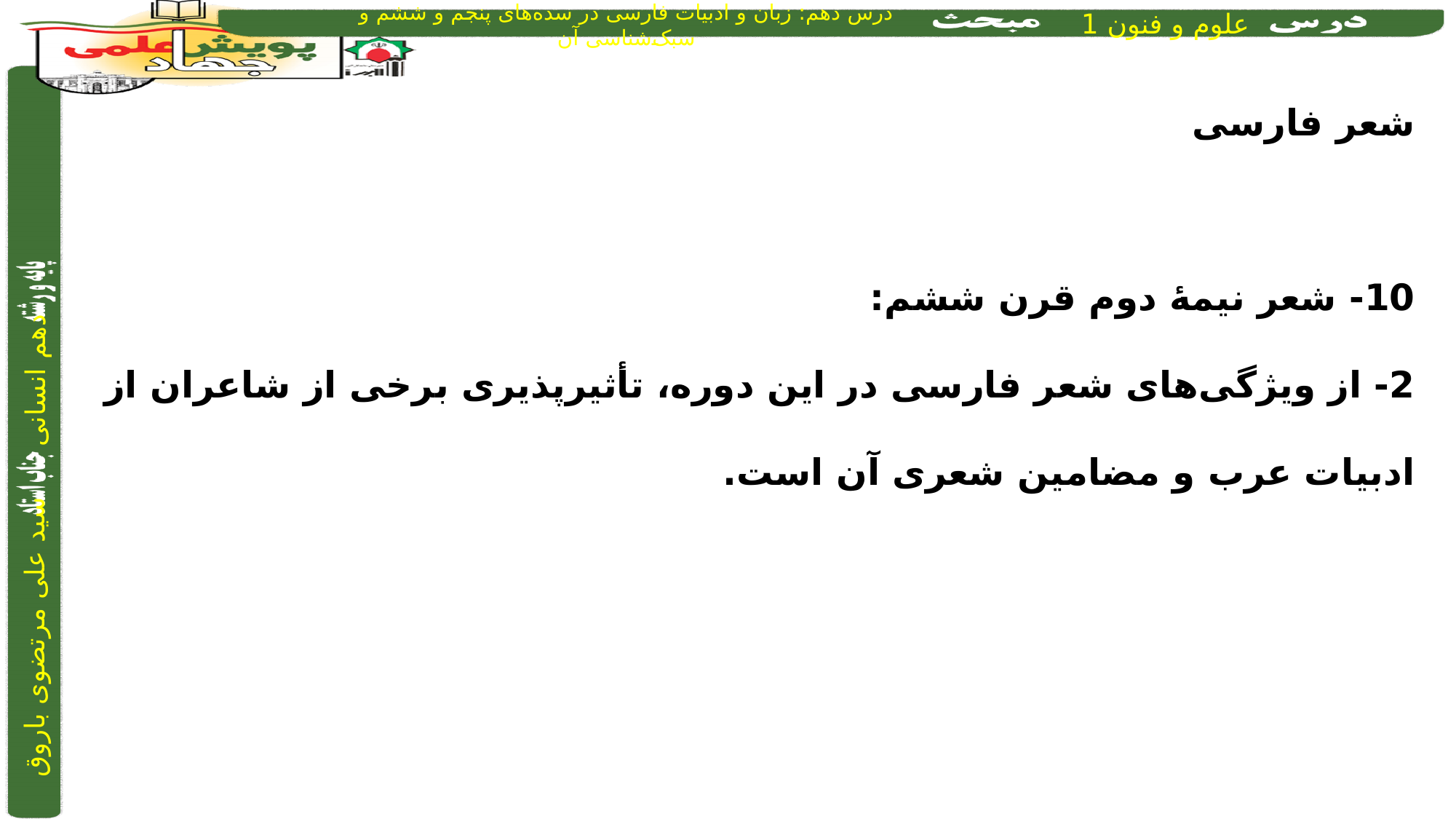

شعر فارسی

10- شعر نیمۀ دوم قرن ششم:
2- از ویژگی‌های شعر فارسی در این دوره، تأثیرپذیری برخی از شاعران از ادبیات عرب و مضامین شعری آن است.